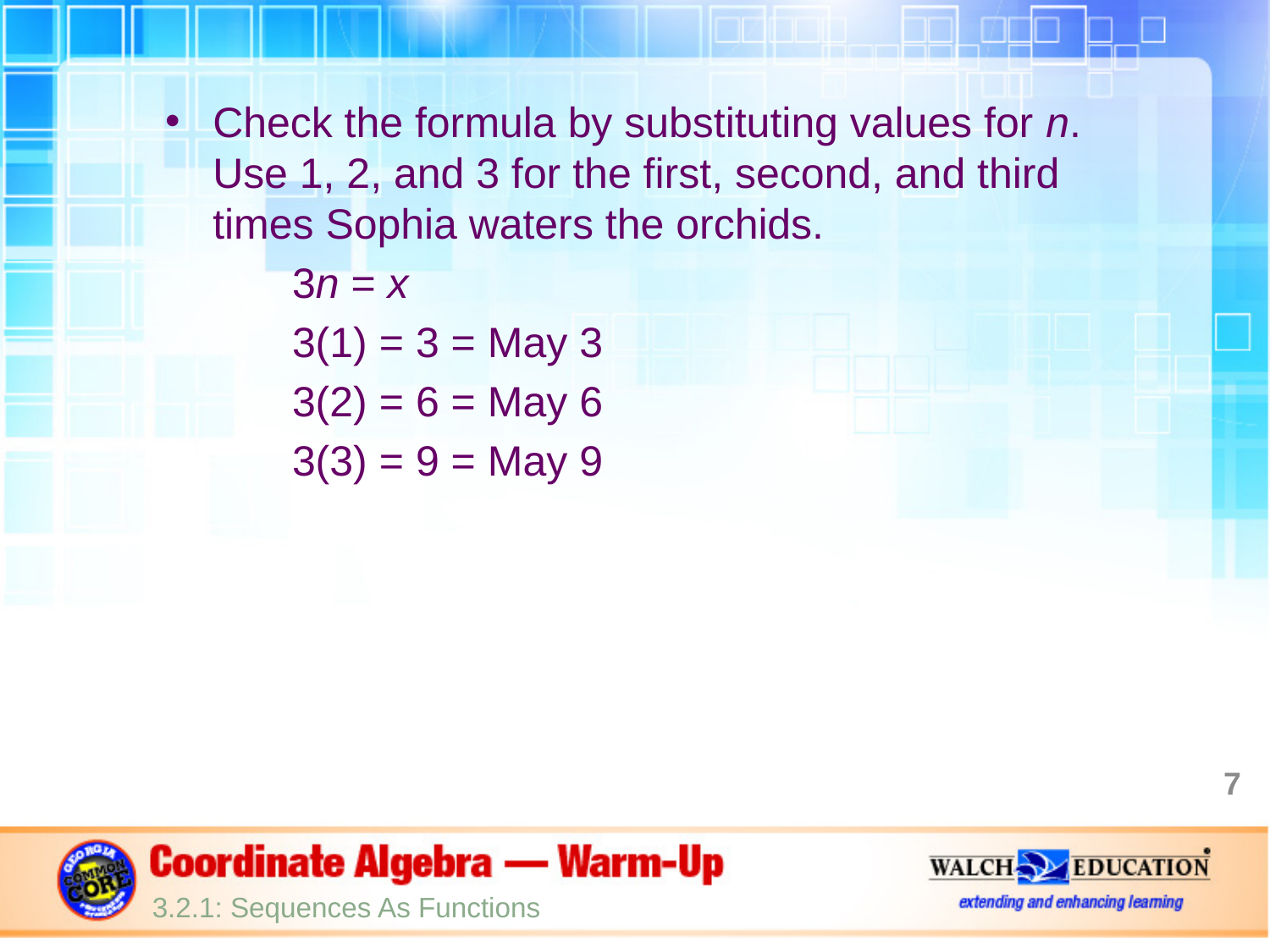

Check the formula by substituting values for n. Use 1, 2, and 3 for the first, second, and third times Sophia waters the orchids.
3n = x
3(1) = 3 = May 3
3(2) = 6 = May 6
3(3) = 9 = May 9
7
3.2.1: Sequences As Functions